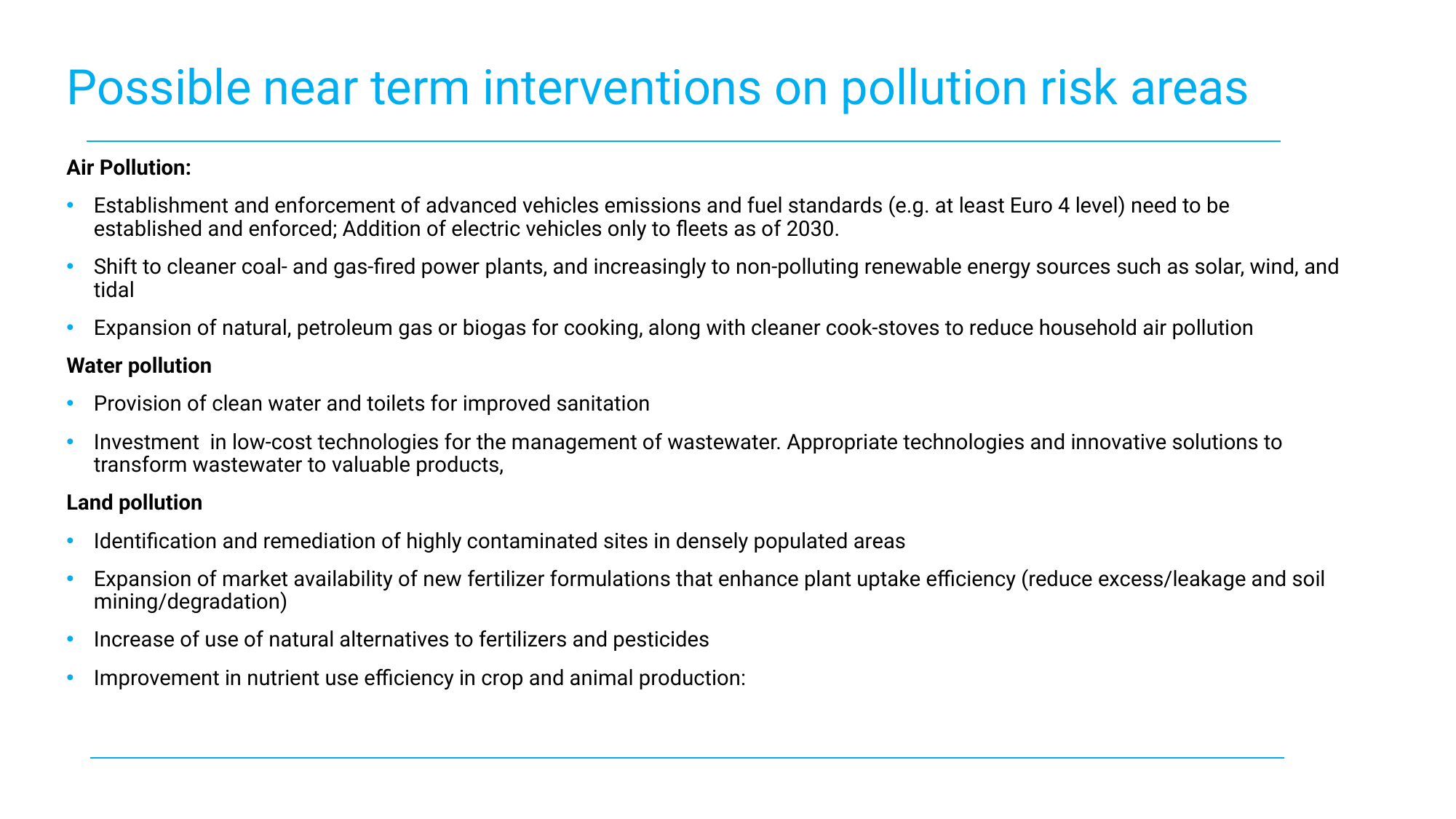

# Possible near term interventions on pollution risk areas
Air Pollution:
Establishment and enforcement of advanced vehicles emissions and fuel standards (e.g. at least Euro 4 level) need to be established and enforced; Addition of electric vehicles only to fleets as of 2030.
Shift to cleaner coal- and gas-fired power plants, and increasingly to non-polluting renewable energy sources such as solar, wind, and tidal
Expansion of natural, petroleum gas or biogas for cooking, along with cleaner cook-stoves to reduce household air pollution
Water pollution
Provision of clean water and toilets for improved sanitation
Investment  in low-cost technologies for the management of wastewater. Appropriate technologies and innovative solutions to transform wastewater to valuable products,
Land pollution
Identification and remediation of highly contaminated sites in densely populated areas
Expansion of market availability of new fertilizer formulations that enhance plant uptake efficiency (reduce excess/leakage and soil mining/degradation)
Increase of use of natural alternatives to fertilizers and pesticides
Improvement in nutrient use efficiency in crop and animal production: